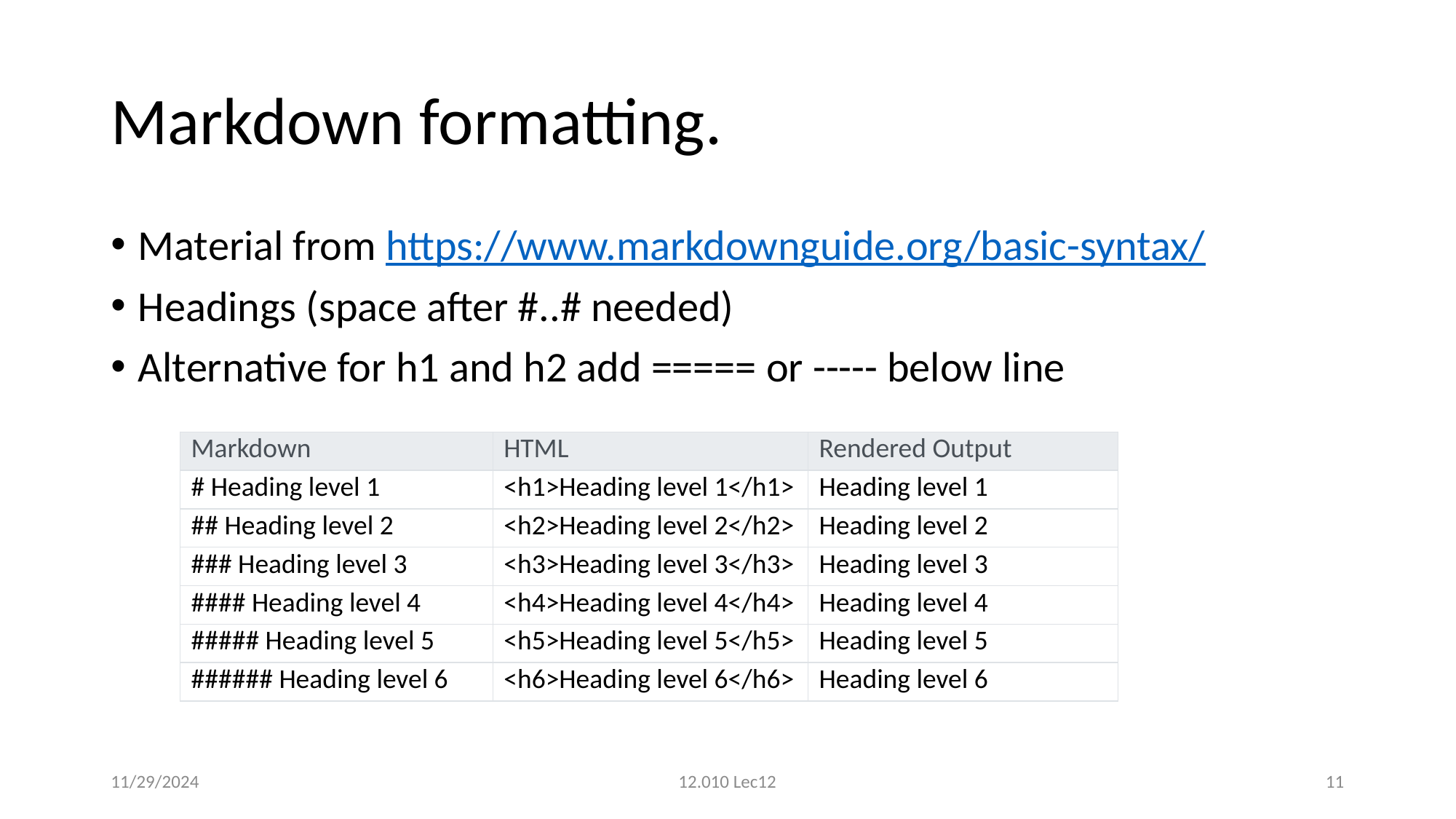

# Markdown formatting.
Material from https://www.markdownguide.org/basic-syntax/
Headings (space after #..# needed)
Alternative for h1 and h2 add ===== or ----- below line

| Markdown | HTML | Rendered Output |
| --- | --- | --- |
| # Heading level 1 | <h1>Heading level 1</h1> | Heading level 1 |
| ## Heading level 2 | <h2>Heading level 2</h2> | Heading level 2 |
| ### Heading level 3 | <h3>Heading level 3</h3> | Heading level 3 |
| #### Heading level 4 | <h4>Heading level 4</h4> | Heading level 4 |
| ##### Heading level 5 | <h5>Heading level 5</h5> | Heading level 5 |
| ###### Heading level 6 | <h6>Heading level 6</h6> | Heading level 6 |
11/29/2024
12.010 Lec12
11